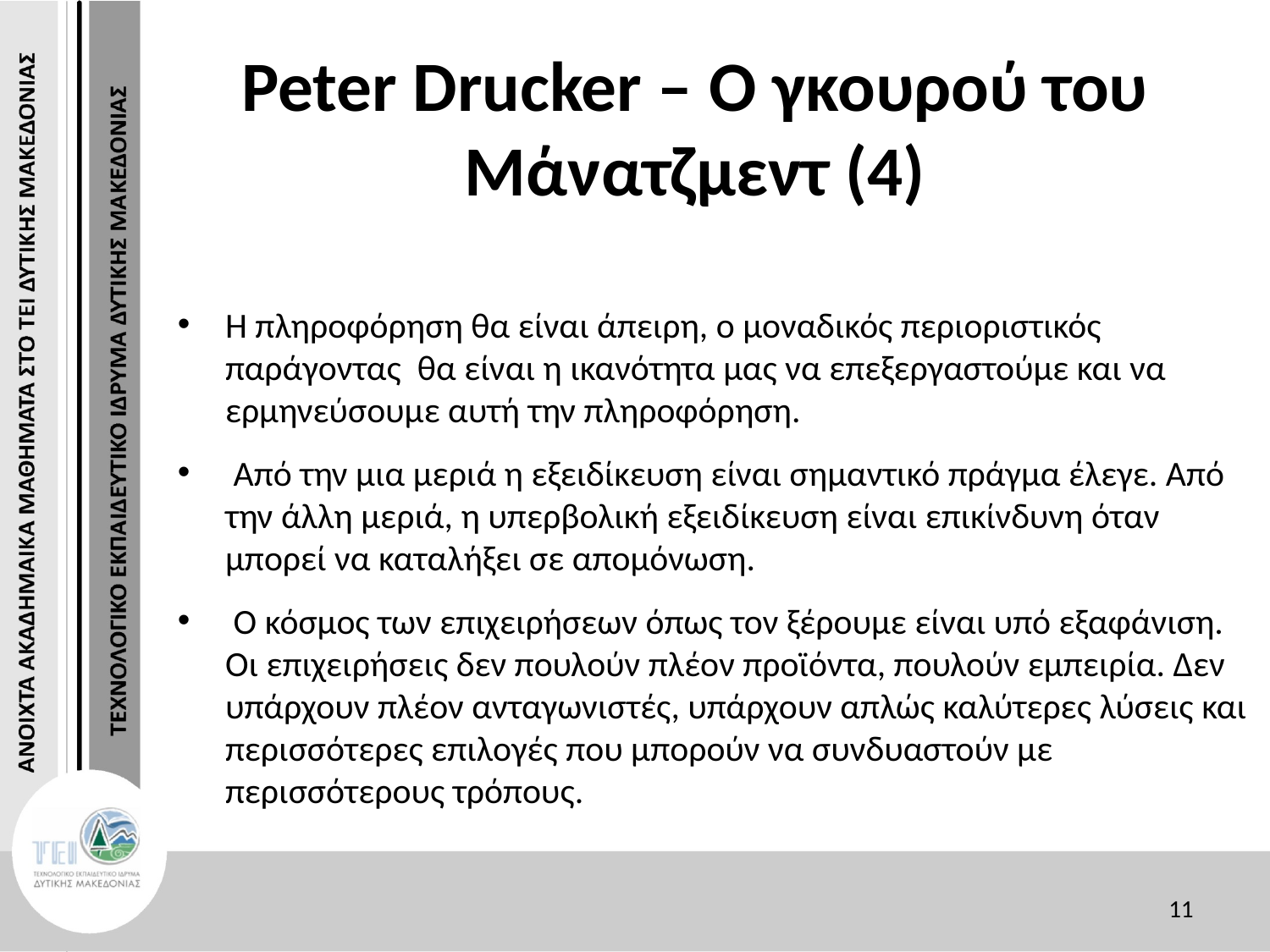

# Peter Drucker – Ο γκουρού του Μάνατζμεντ (4)
Η πληροφόρηση θα είναι άπειρη, ο μοναδικός περιοριστικός παράγοντας  θα είναι η ικανότητα μας να επεξεργαστούμε και να ερμηνεύσουμε αυτή την πληροφόρηση.
 Από την μια μεριά η εξειδίκευση είναι σημαντικό πράγμα έλεγε. Από την άλλη μεριά, η υπερβολική εξειδίκευση είναι επικίνδυνη όταν μπορεί να καταλήξει σε απομόνωση.
 Ο κόσμος των επιχειρήσεων όπως τον ξέρουμε είναι υπό εξαφάνιση. Οι επιχειρήσεις δεν πουλούν πλέον προϊόντα, πουλούν εμπειρία. Δεν υπάρχουν πλέον ανταγωνιστές, υπάρχουν απλώς καλύτερες λύσεις και περισσότερες επιλογές που μπορούν να συνδυαστούν με περισσότερους τρόπους.

11